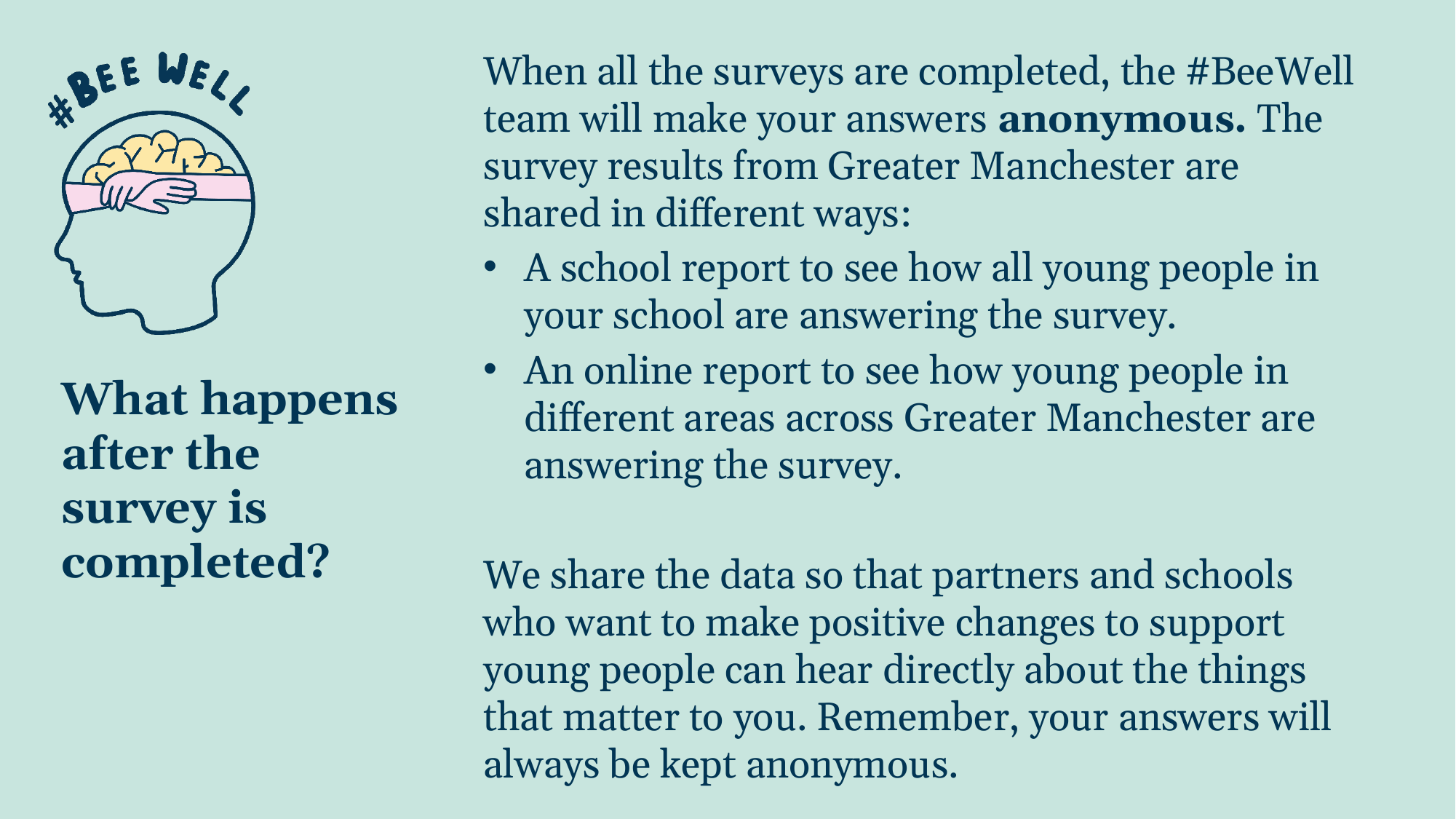

When all the surveys are completed, the #BeeWell team will make your answers anonymous. The survey results from Greater Manchester are shared in different ways:
A school report to see how all young people in your school are answering the survey.
An online report to see how young people in different areas across Greater Manchester are answering the survey.

We share the data so that partners and schools who want to make positive changes to support young people can hear directly about the things that matter to you. Remember, your answers will always be kept anonymous.

# What happens after the survey is completed?